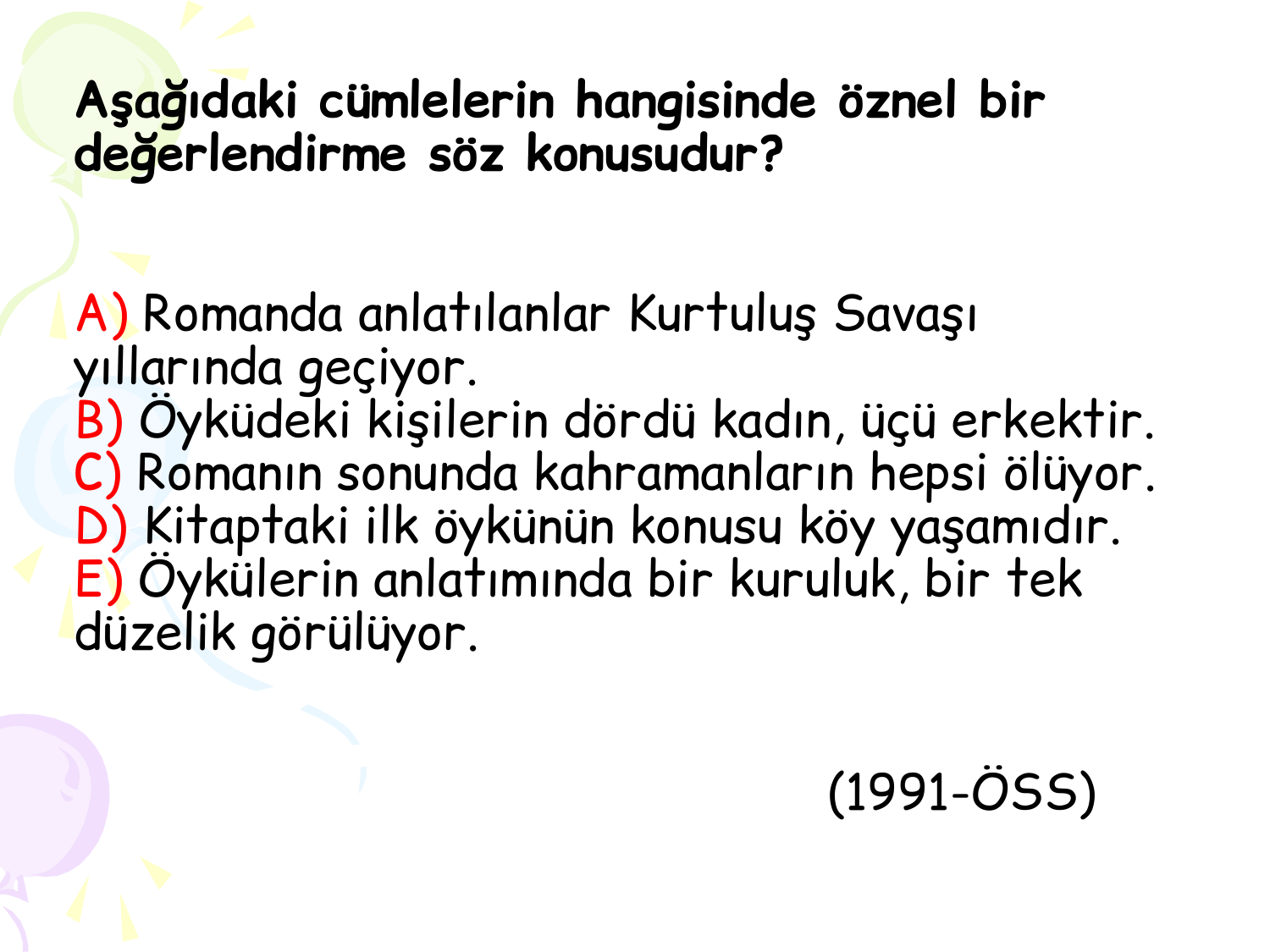

# Aşağıdaki cümlelerin hangisinde öznel bir değerlendirme söz konusudur? A) Romanda anlatılanlar Kurtuluş Savaşı yıllarında geçiyor. B) Öyküdeki kişilerin dördü kadın, üçü erkektir. C) Romanın sonunda kahramanların hepsi ölüyor. D) Kitaptaki ilk öykünün konusu köy yaşamıdır. E) Öykülerin anlatımında bir kuruluk, bir tek düzelik görülüyor. (1991-ÖSS)